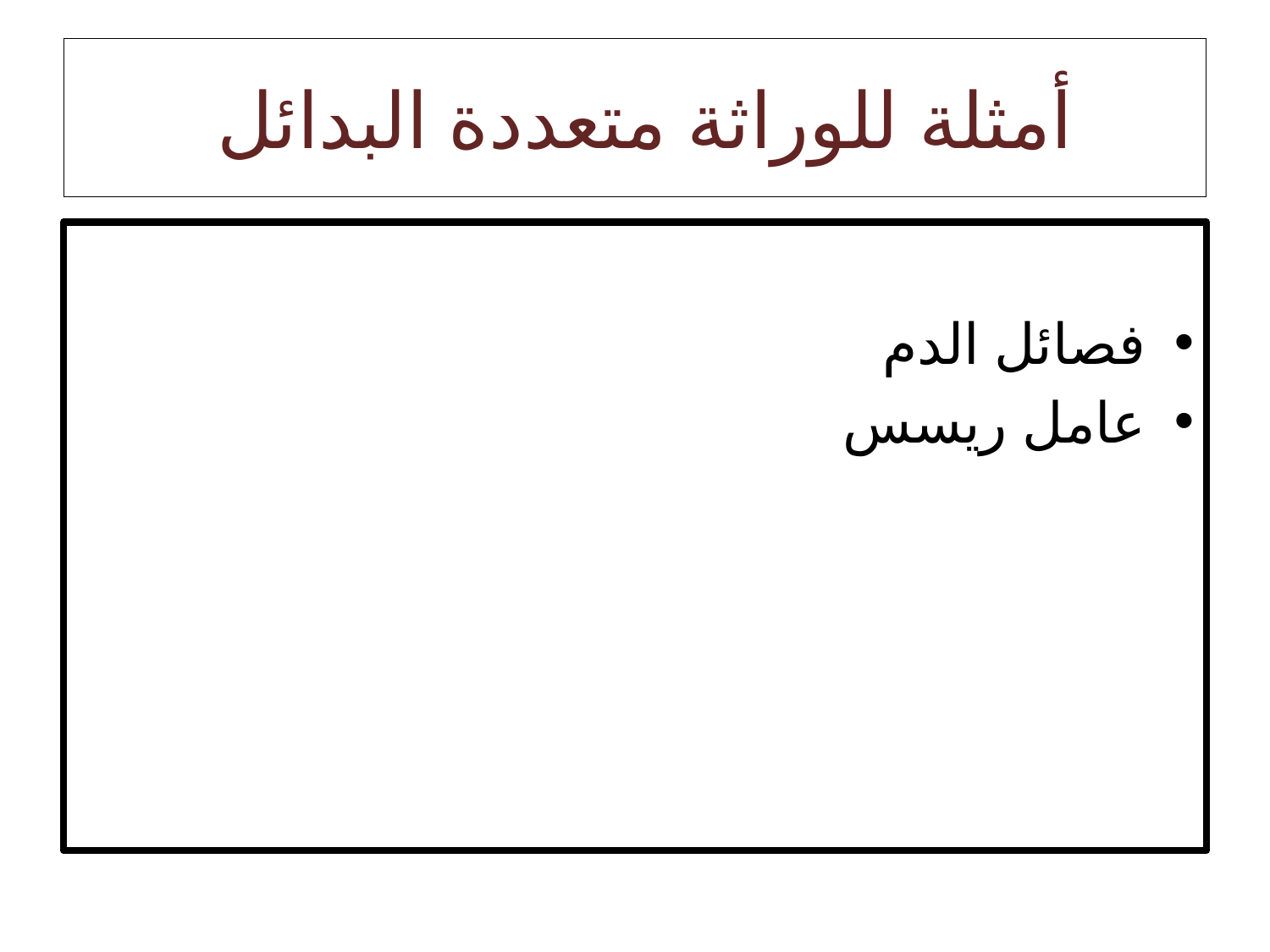

# أمثلة للوراثة متعددة البدائل

فصائل الدم
عامل ريسس